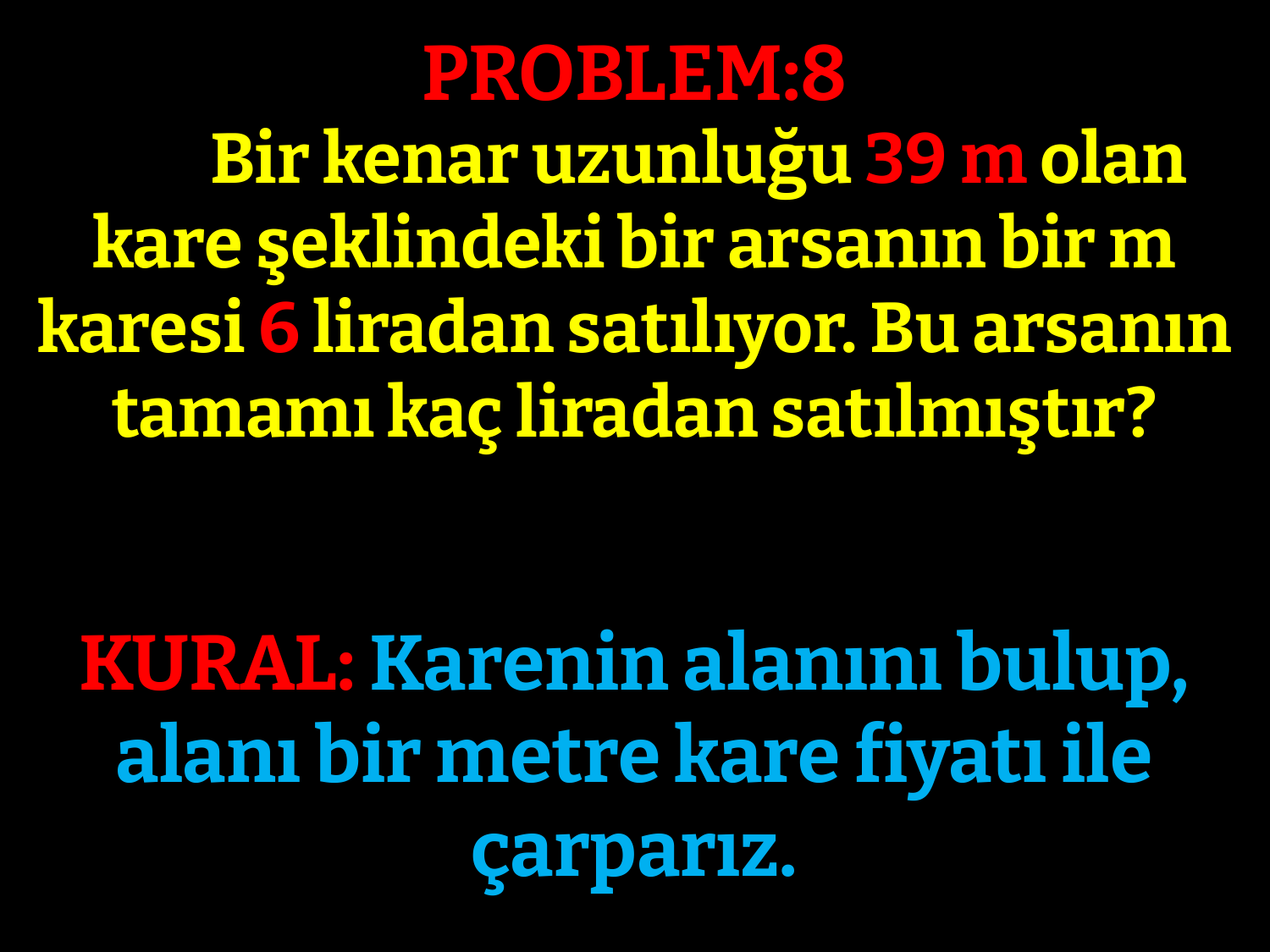

PROBLEM:8
 	Bir kenar uzunluğu 39 m olan kare şeklindeki bir arsanın bir m karesi 6 liradan satılıyor. Bu arsanın tamamı kaç liradan satılmıştır?
#
KURAL: Karenin alanını bulup, alanı bir metre kare fiyatı ile çarparız.